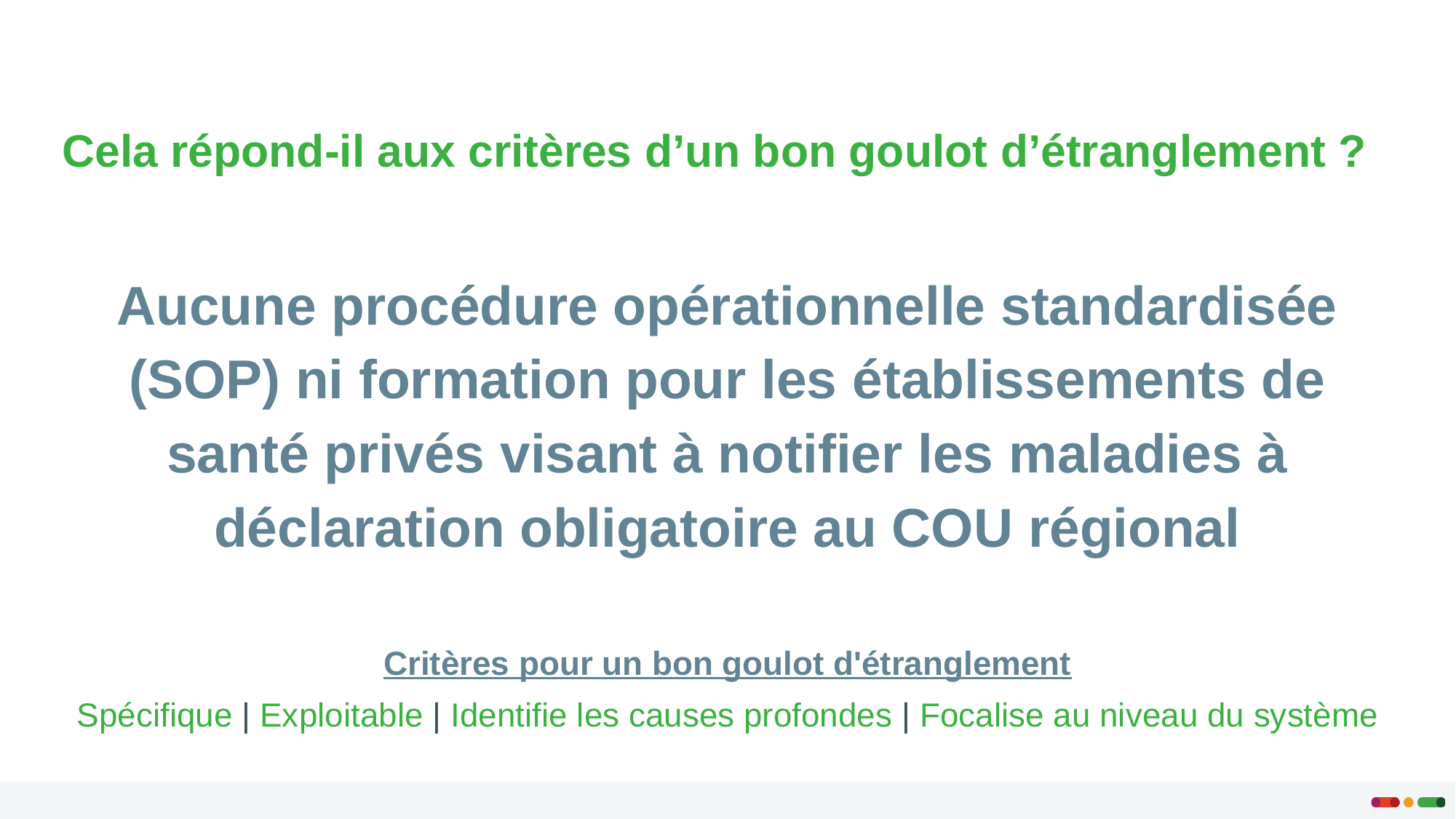

Cela répond-il aux critères d’un bon goulot d’étranglement ?
Aucune procédure opérationnelle standardisée (SOP) ni formation pour les établissements de santé privés visant à notifier les maladies à déclaration obligatoire au COU régional
Critères pour un bon goulot d'étranglement
Spécifique | Exploitable | Identifie les causes profondes | Focalise au niveau du système